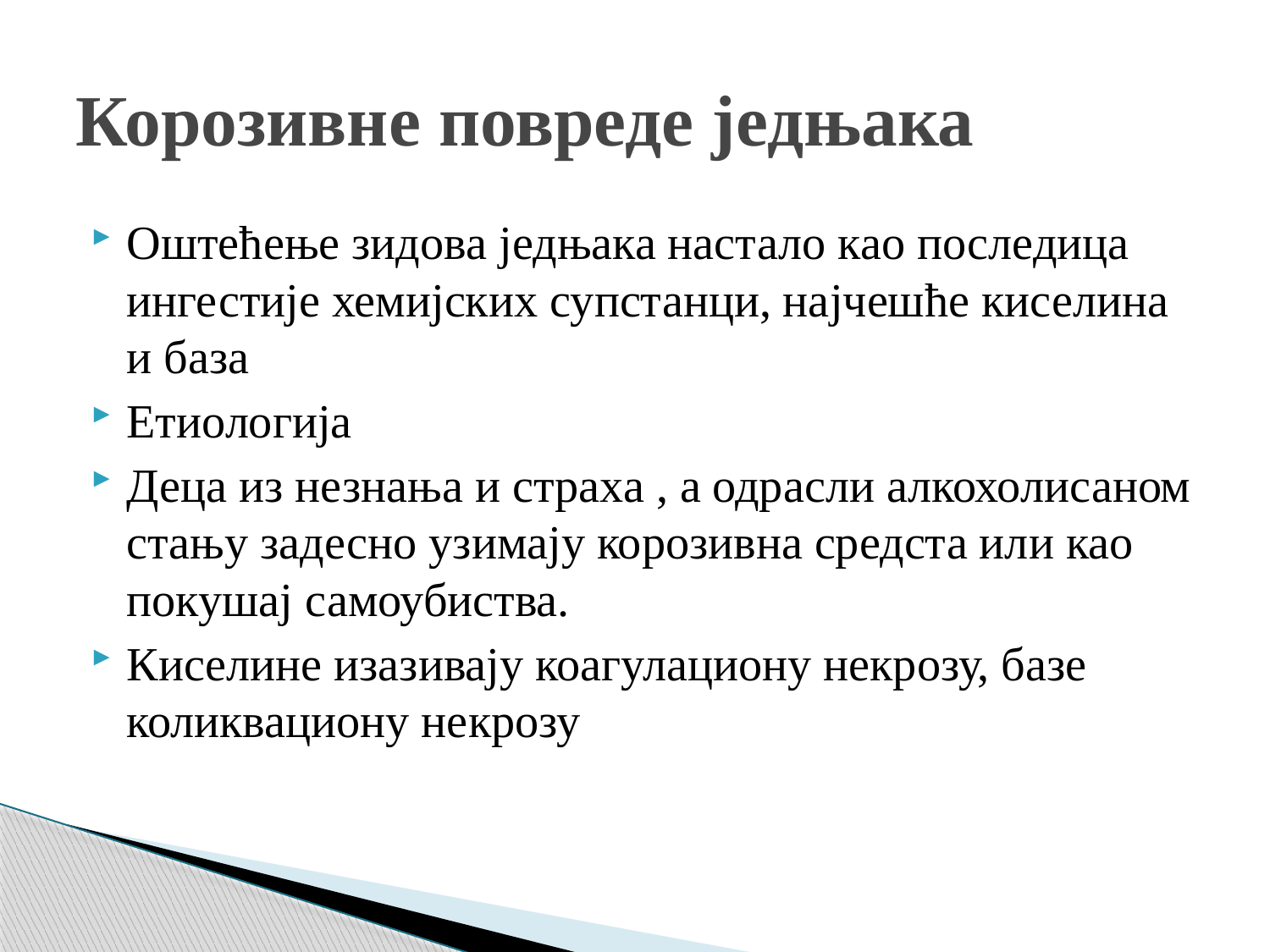

# Корозивне повреде једњака
Оштећење зидова једњака настало као последица ингестије хемијских супстанци, најчешће киселина и база
Етиологија
Деца из незнања и страха , а одрасли алкохолисаном стању задесно узимају корозивна средста или као покушај самоубиства.
Киселине изазивају коагулациону некрозу, базе коликвациону некрозу